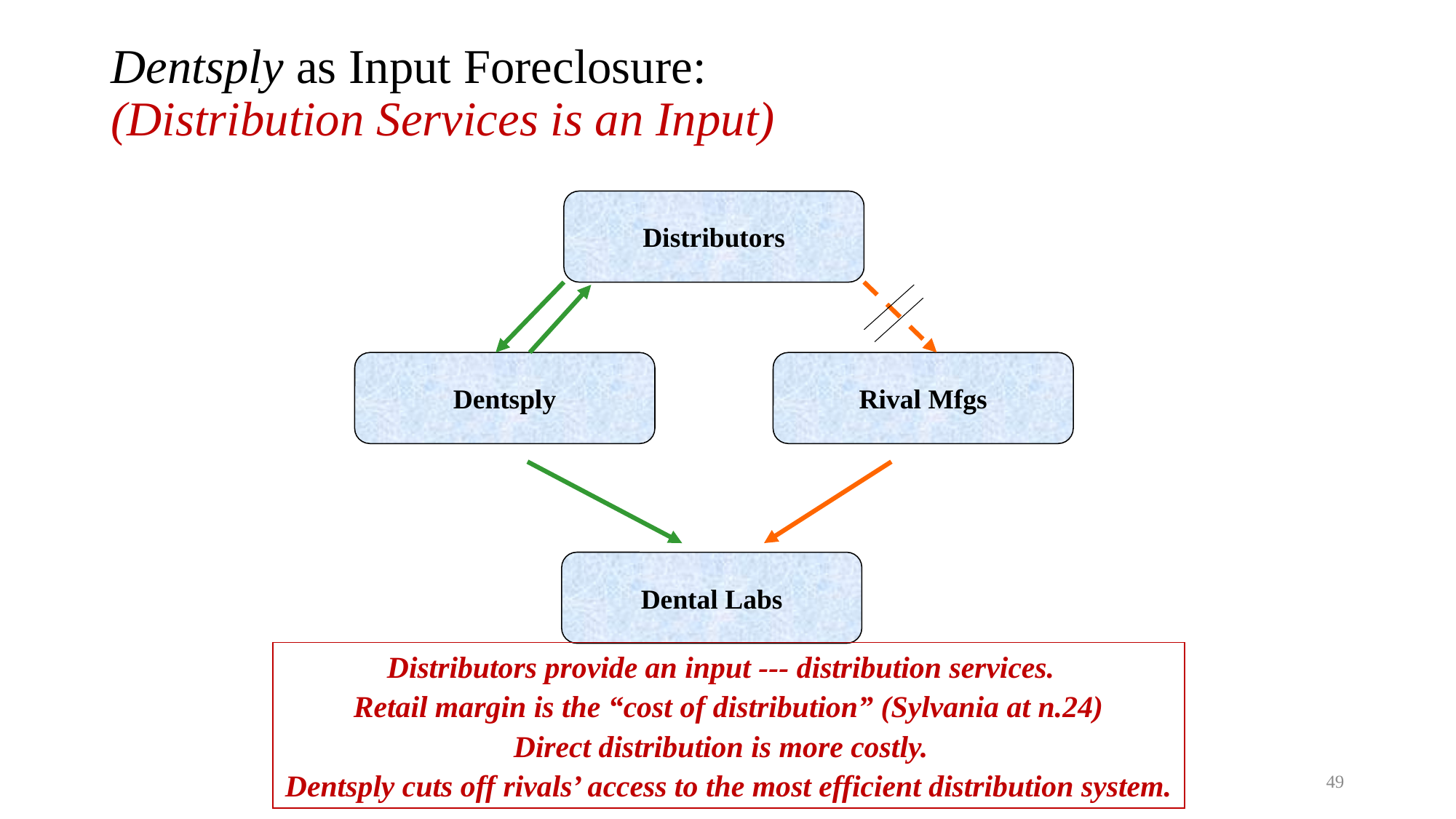

# Dentsply as Input Foreclosure: (Distribution Services is an Input)
Distributors

Dentsply
Rival Mfgs

Dental Labs
Distributors provide an input --- distribution services.
Retail margin is the “cost of distribution” (Sylvania at n.24)
Direct distribution is more costly.
Dentsply cuts off rivals’ access to the most efficient distribution system.
49